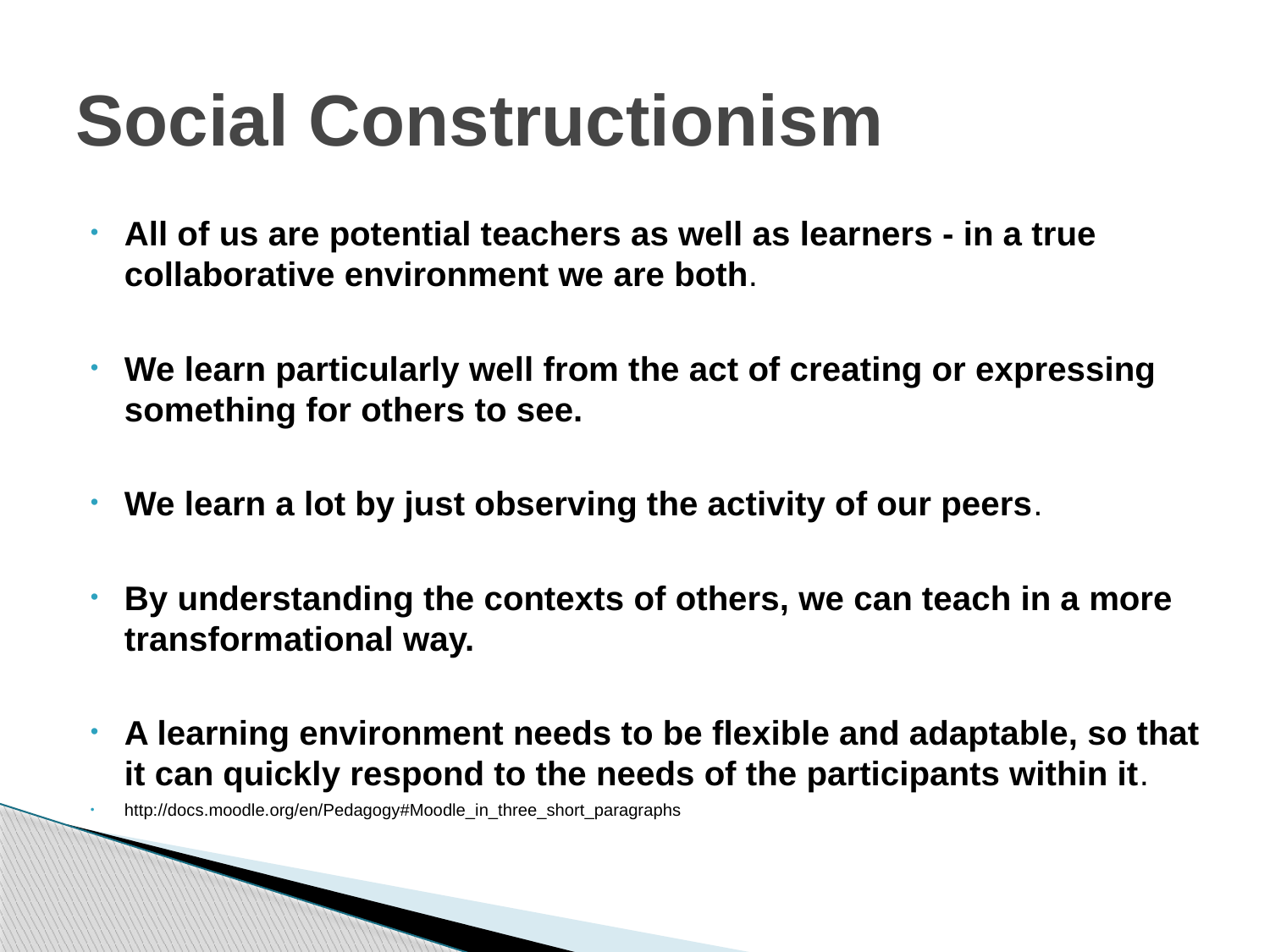

# Social Constructionism
All of us are potential teachers as well as learners - in a true collaborative environment we are both.

We learn particularly well from the act of creating or expressing something for others to see.

We learn a lot by just observing the activity of our peers.

By understanding the contexts of others, we can teach in a more transformational way.

A learning environment needs to be flexible and adaptable, so that it can quickly respond to the needs of the participants within it.
http://docs.moodle.org/en/Pedagogy#Moodle_in_three_short_paragraphs